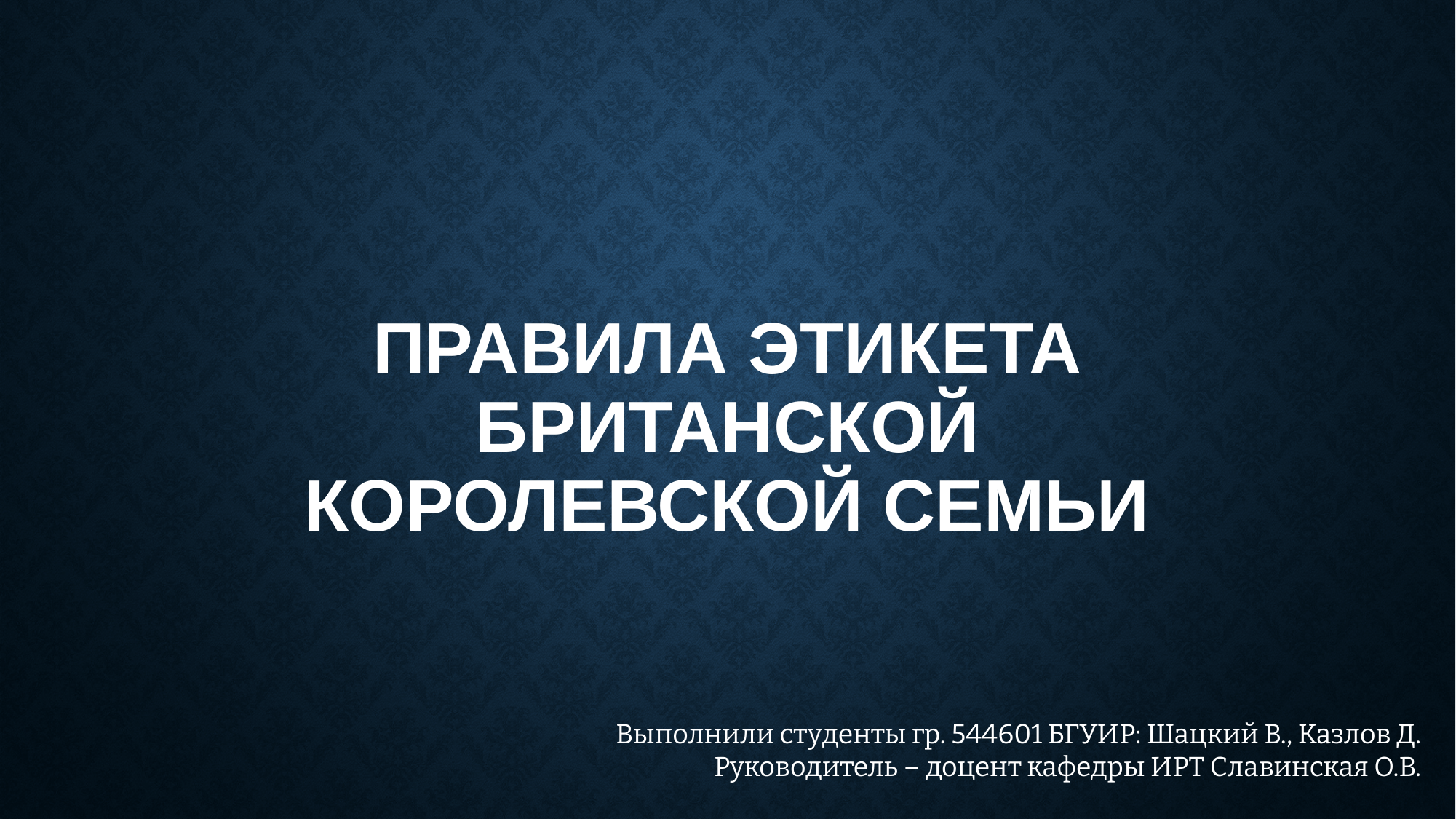

# ПРАВИЛА этикета британской королевской семьи
Выполнили студенты гр. 544601 БГУИР: Шацкий В., Казлов Д.
Руководитель – доцент кафедры ИРТ Славинская О.В.